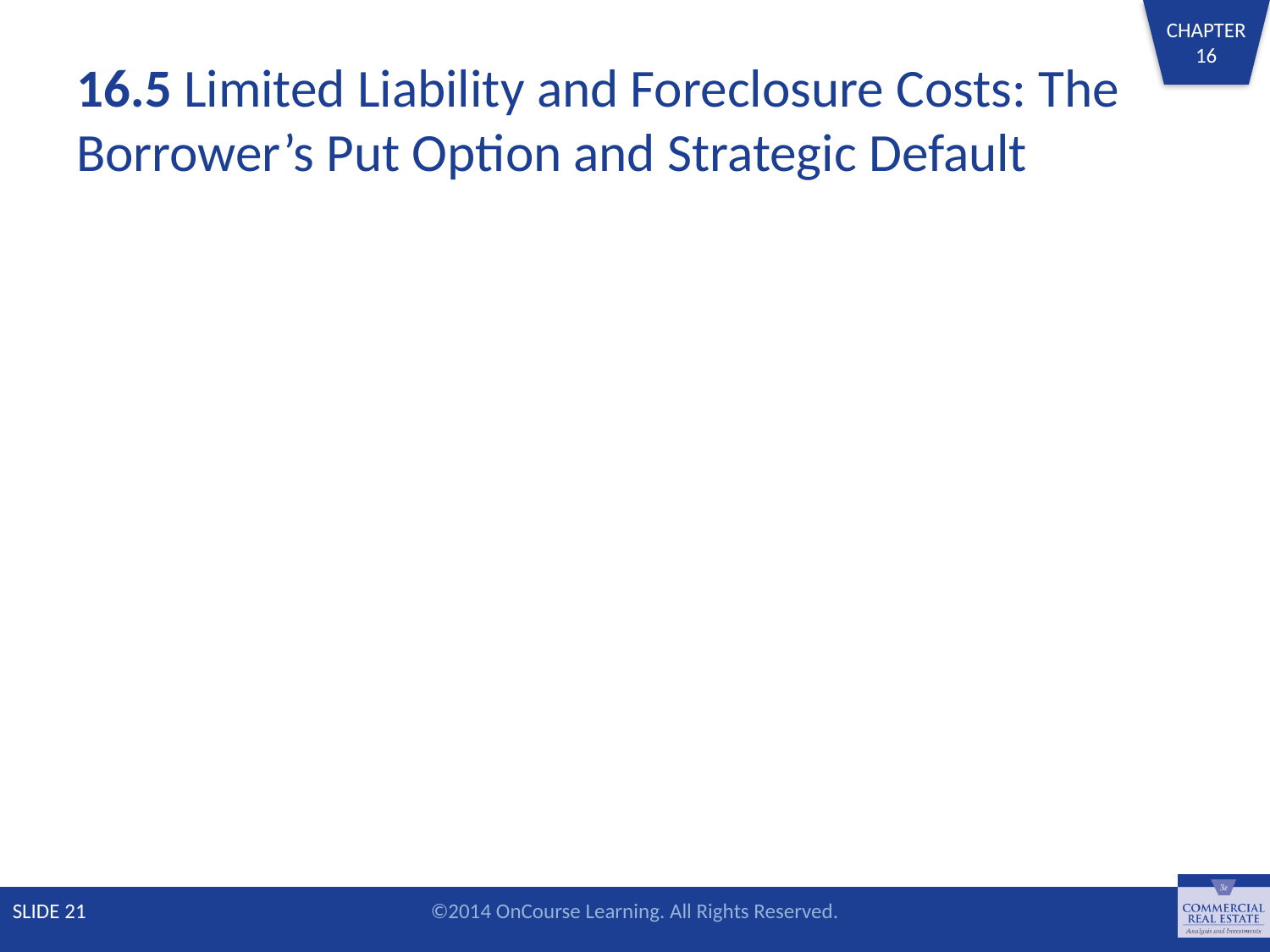

# 16.5 Limited Liability and Foreclosure Costs: The Borrower’s Put Option and Strategic Default

SLIDE 21